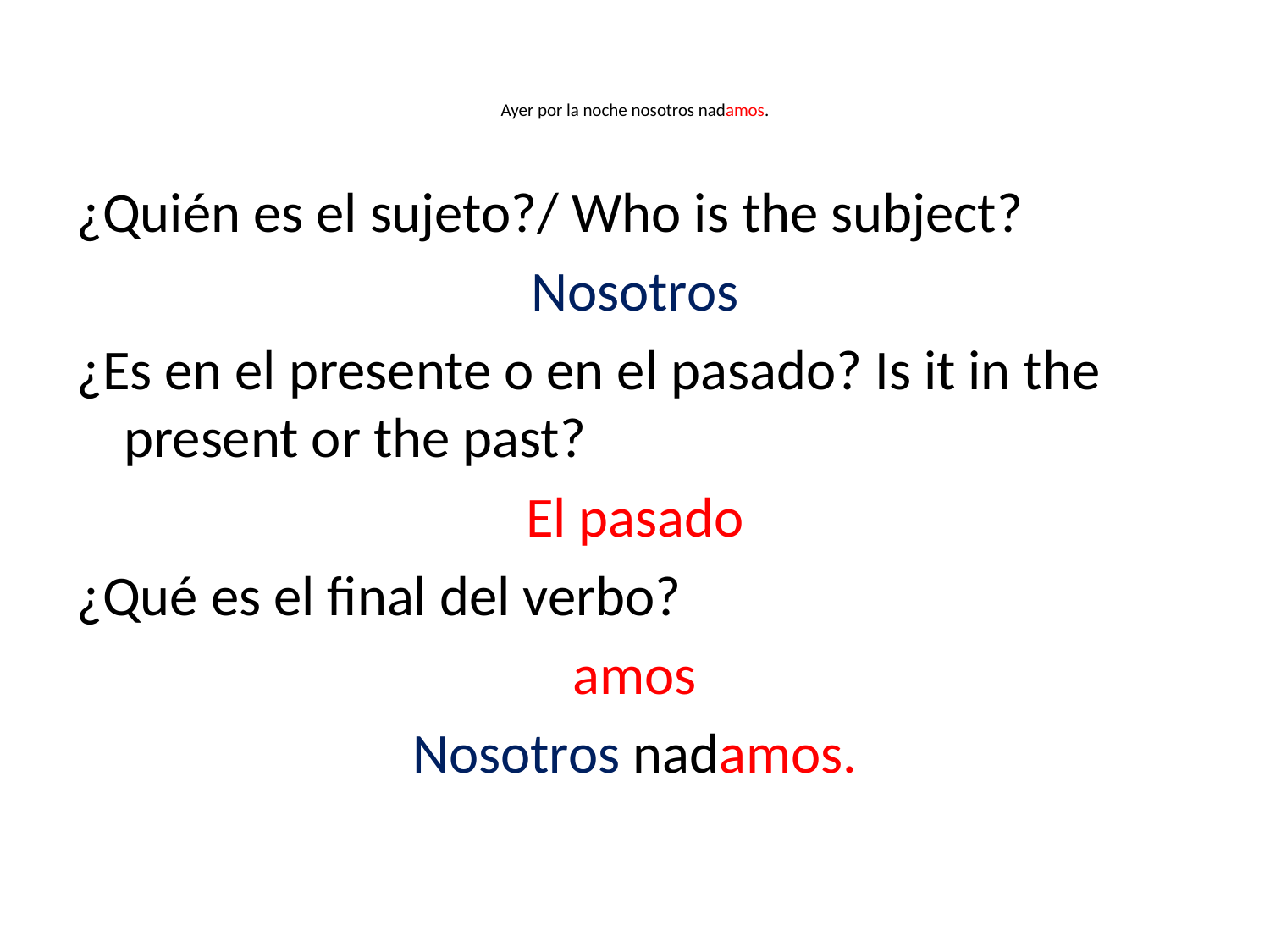

# Ayer por la noche nosotros nadamos.
¿Quién es el sujeto?/ Who is the subject?
Nosotros
¿Es en el presente o en el pasado? Is it in the present or the past?
El pasado
¿Qué es el final del verbo?
amos
Nosotros nadamos.